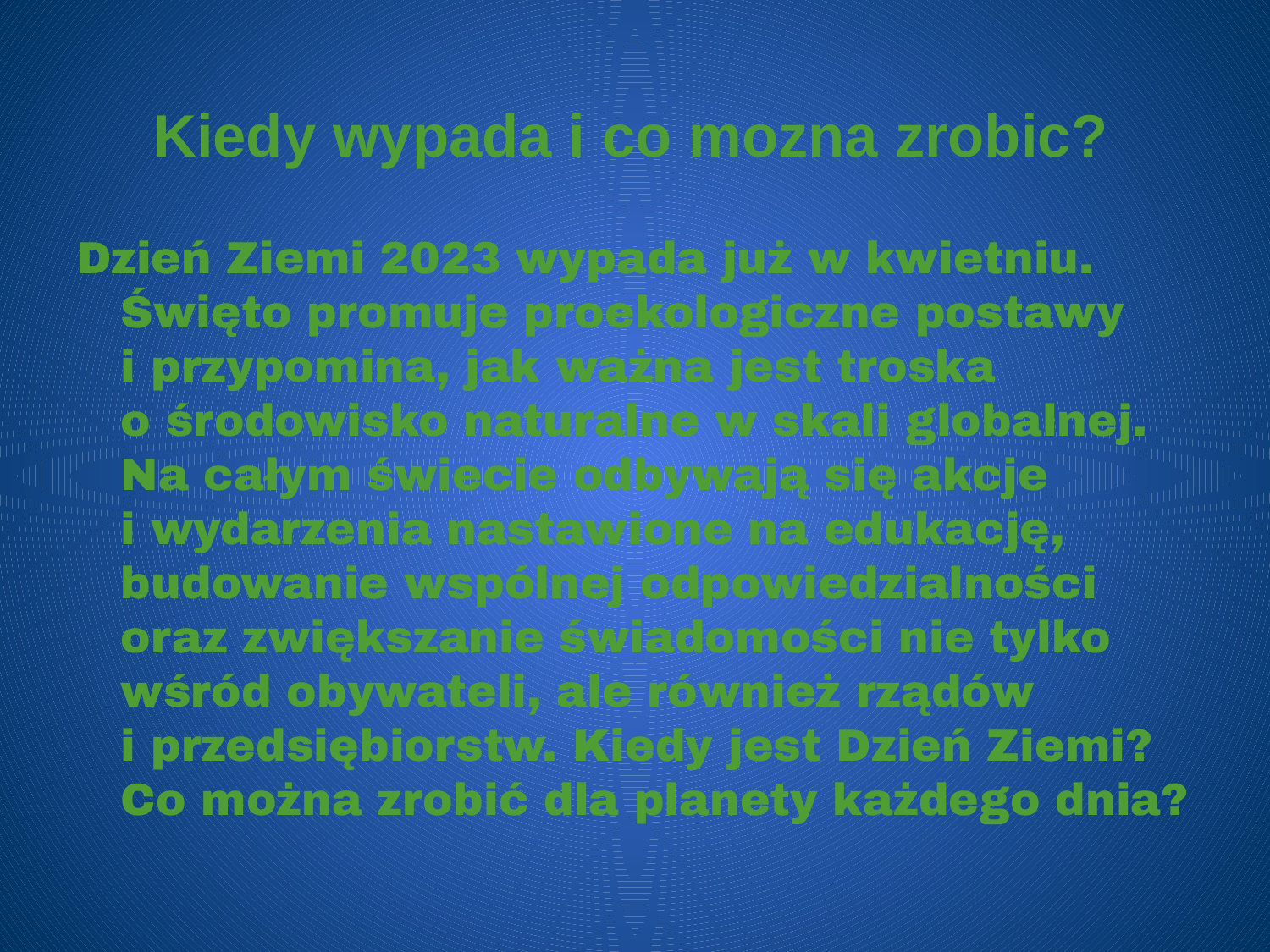

# Kiedy wypada i co mozna zrobic?
Dzień Ziemi 2023 wypada już w kwietniu. Święto promuje proekologiczne postawy i przypomina, jak ważna jest troska o środowisko naturalne w skali globalnej. Na całym świecie odbywają się akcje i wydarzenia nastawione na edukację, budowanie wspólnej odpowiedzialności oraz zwiększanie świadomości nie tylko wśród obywateli, ale również rządów i przedsiębiorstw. Kiedy jest Dzień Ziemi? Co można zrobić dla planety każdego dnia?